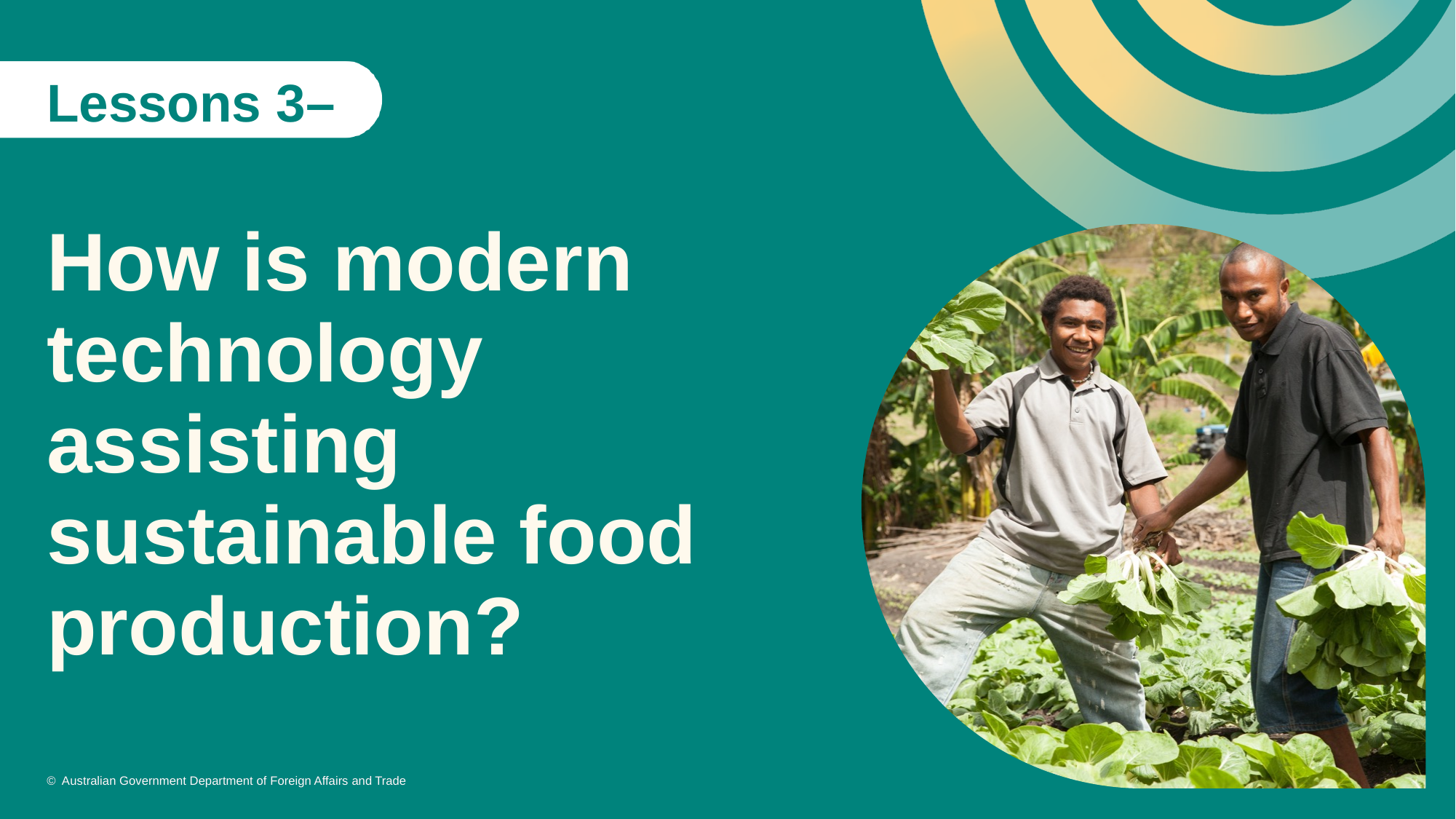

Lessons 3–5
# How is modern technology assisting sustainable food production?